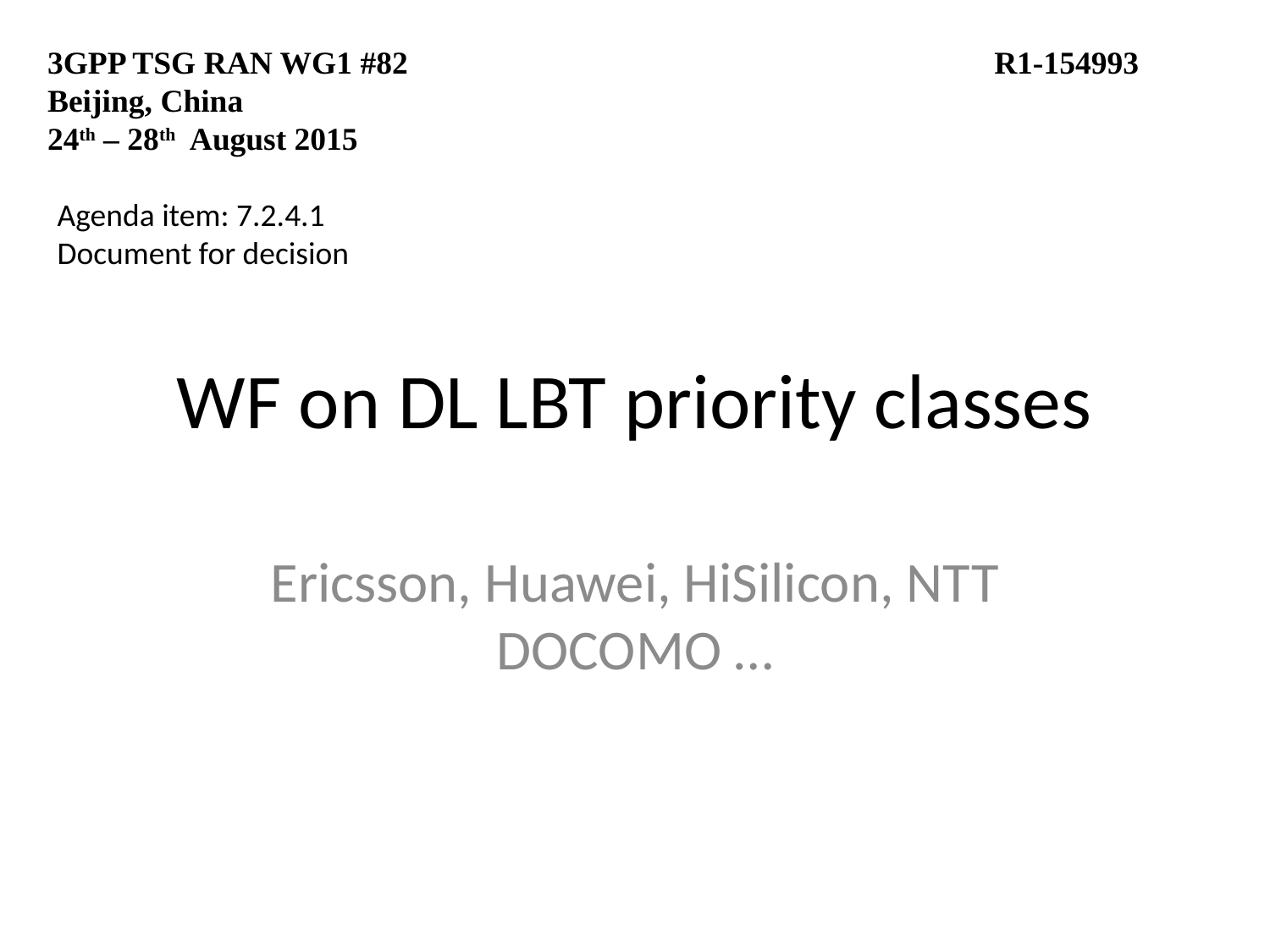

3GPP TSG RAN WG1 #82				                       R1-154993
Beijing, China
24th – 28th  August 2015
Agenda item: 7.2.4.1
Document for decision
# WF on DL LBT priority classes
Ericsson, Huawei, HiSilicon, NTT DOCOMO …